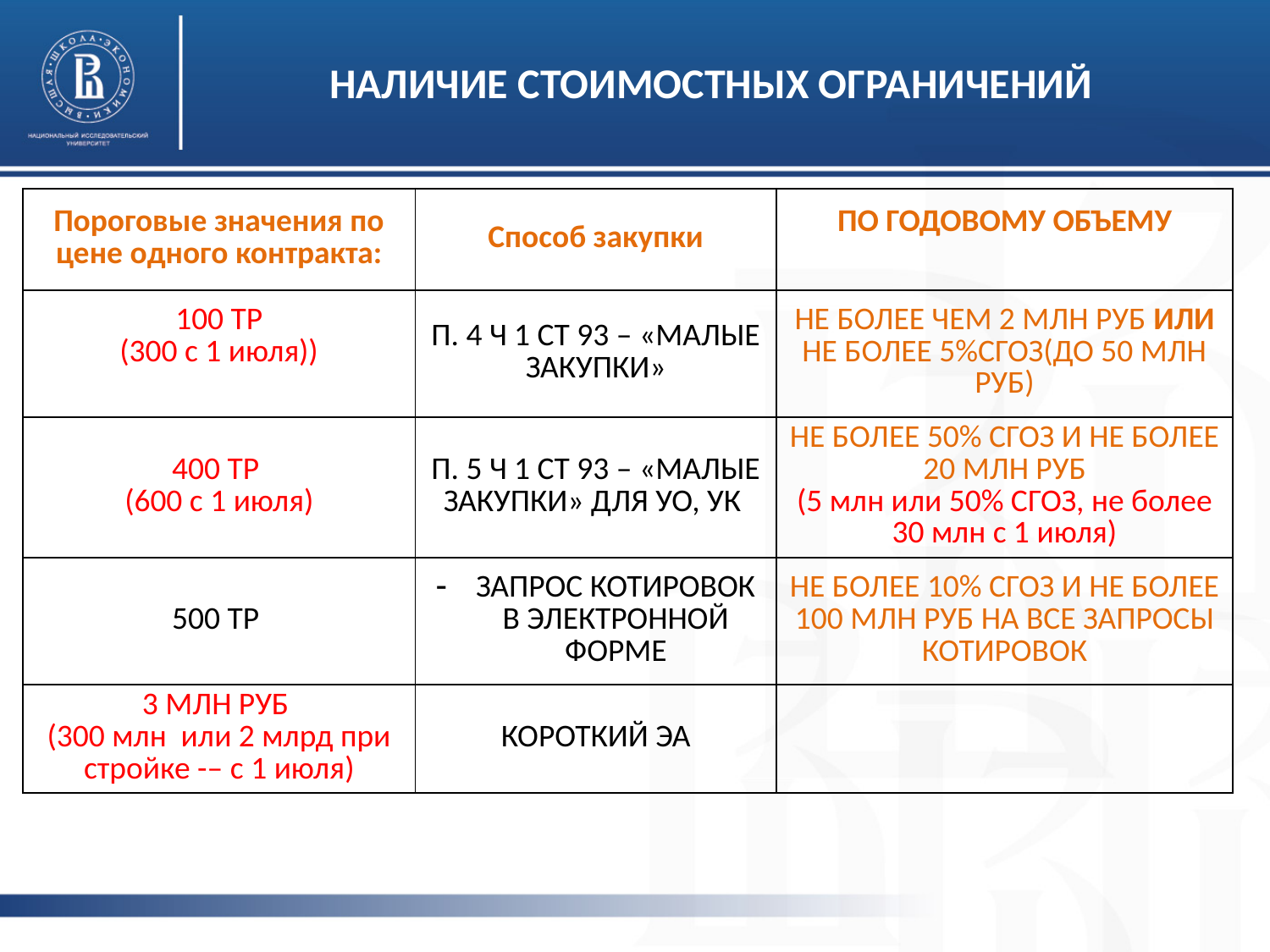

НАЛИЧИЕ СТОИМОСТНЫХ ОГРАНИЧЕНИЙ
| Пороговые значения по цене одного контракта: | Способ закупки | ПО ГОДОВОМУ ОБЪЕМУ |
| --- | --- | --- |
| 100 ТР (300 с 1 июля)) | П. 4 Ч 1 СТ 93 – «МАЛЫЕ ЗАКУПКИ» | НЕ БОЛЕЕ ЧЕМ 2 МЛН РУБ ИЛИ НЕ БОЛЕЕ 5%СГОЗ(ДО 50 МЛН РУБ) |
| 400 ТР (600 с 1 июля) | П. 5 Ч 1 СТ 93 – «МАЛЫЕ ЗАКУПКИ» ДЛЯ УО, УК | НЕ БОЛЕЕ 50% СГОЗ И НЕ БОЛЕЕ 20 МЛН РУБ (5 млн или 50% СГОЗ, не более 30 млн с 1 июля) |
| 500 ТР | ЗАПРОС КОТИРОВОК В ЭЛЕКТРОННОЙ ФОРМЕ | НЕ БОЛЕЕ 10% СГОЗ И НЕ БОЛЕЕ 100 МЛН РУБ НА ВСЕ ЗАПРОСЫ КОТИРОВОК |
| 3 МЛН РУБ (300 млн или 2 млрд при стройке -– с 1 июля) | КОРОТКИЙ ЭА |  |